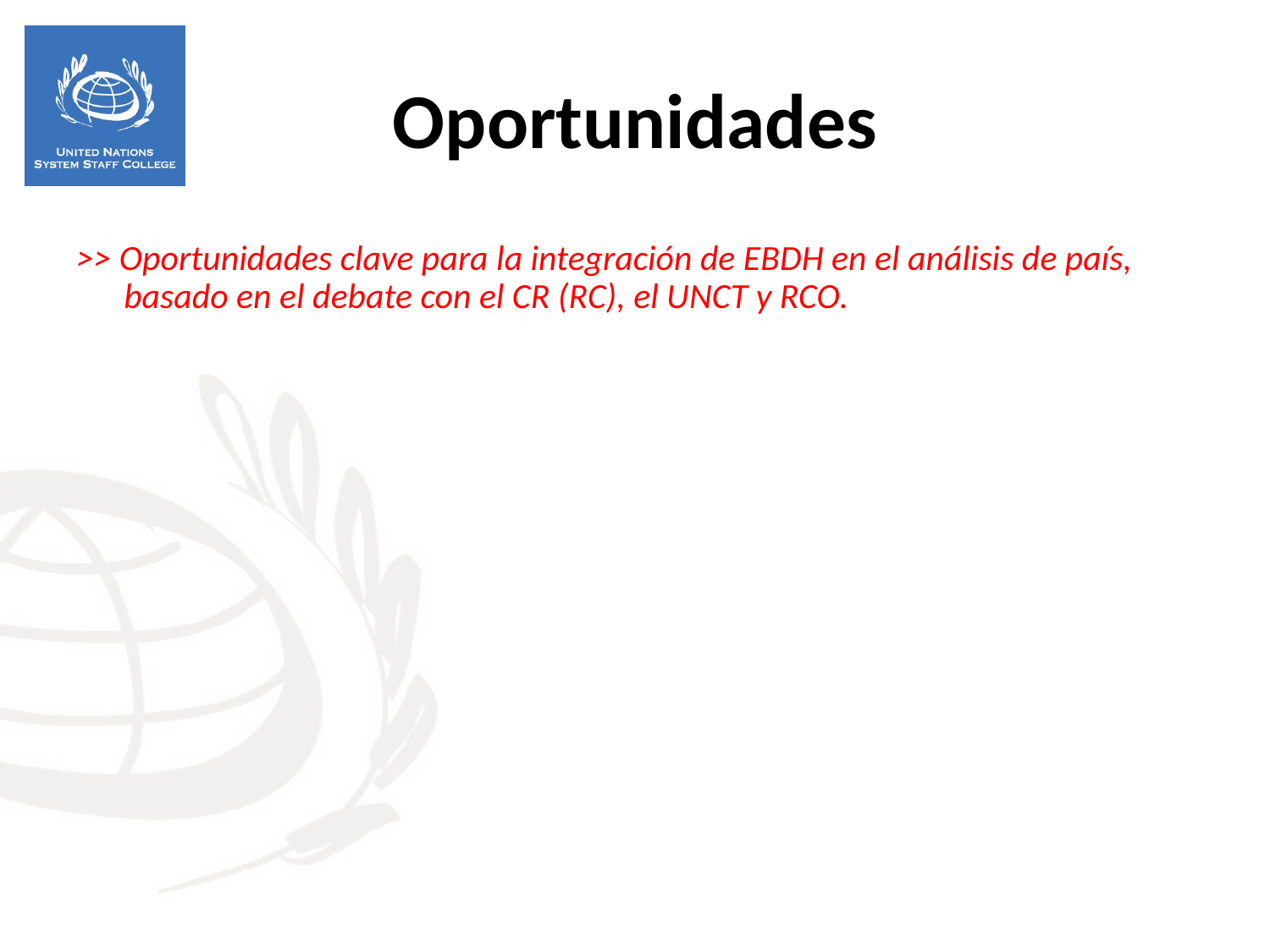

Oportunidades
>> Oportunidades clave para la integración de EBDH en el análisis de país, basado en el debate con el CR (RC), el UNCT y RCO.